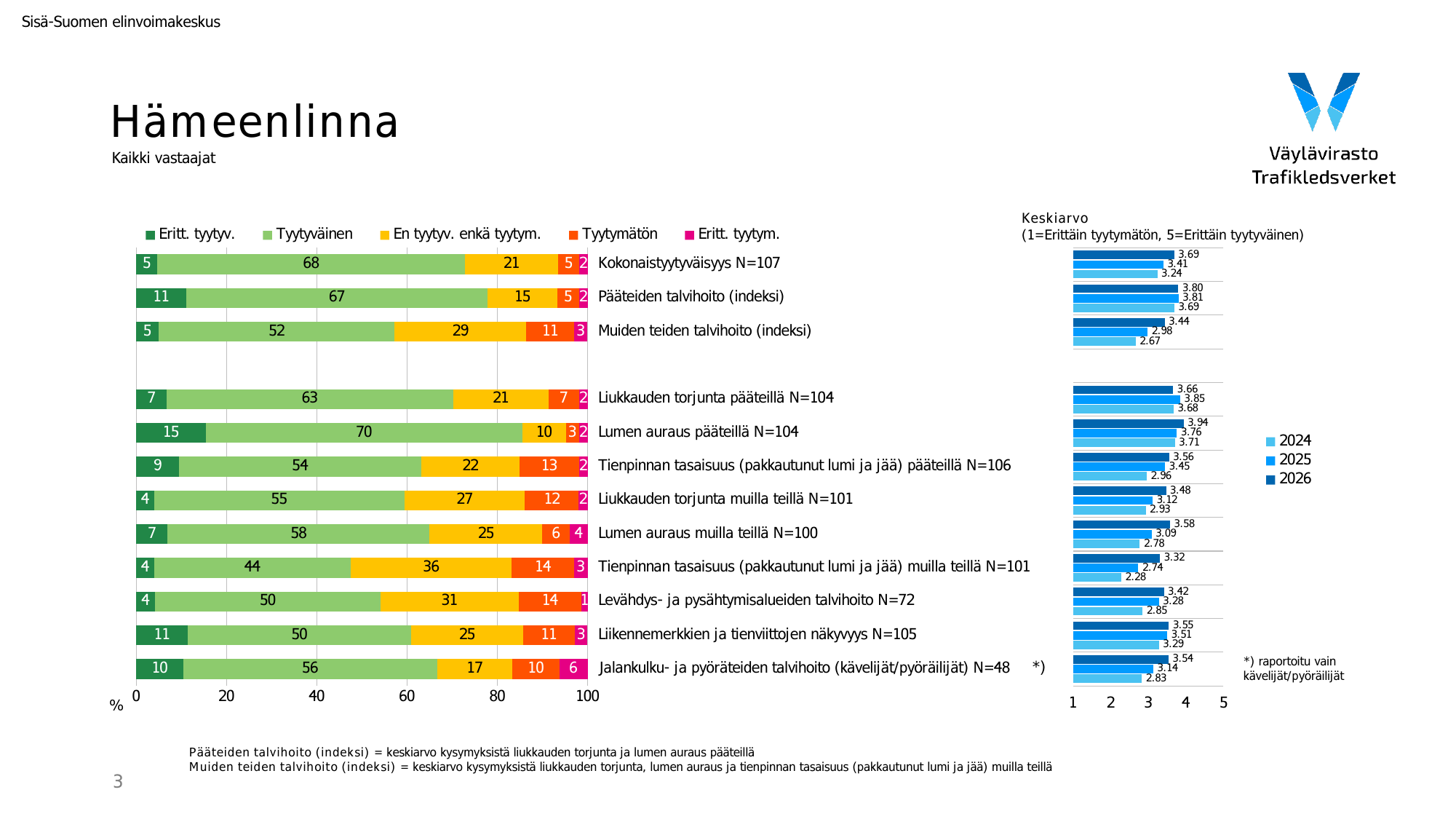

Sisä-Suomen elinvoimakeskus
# Hämeenlinna
Kaikki vastaajat
Keskiarvo
(1=Erittäin tyytymätön, 5=Erittäin tyytyväinen)

### Chart

| Category | Eritt. tyytyv. | Tyytyväinen | En tyytyv. enkä tyytym. | Tyytymätön | Eritt. tyytym. |
|---|---|---|---|---|---|
| Kokonaistyytyväisyys N=107 | 4.672897196261682 | 68.22429906542055 | 20.5607476635514 | 4.672897196261682 | 1.8691588785046727 |
| Pääteiden talvihoito (indeksi) | 11.057692307692308 | 66.82692307692308 | 15.384615384615385 | 4.8076923076923075 | 1.9230769230769231 |
| Muiden teiden talvihoito (indeksi) | 4.966887417218543 | 52.317880794701985 | 29.13907284768212 | 10.596026490066226 | 2.980132450331126 |
|  | None | None | None | None | None |
| Liukkauden torjunta pääteillä N=104 | 6.730769230769231 | 63.46153846153846 | 21.153846153846153 | 6.730769230769231 | 1.9230769230769231 |
| Lumen auraus pääteillä N=104 | 15.384615384615385 | 70.1923076923077 | 9.615384615384617 | 2.8846153846153846 | 1.9230769230769231 |
| Tienpinnan tasaisuus (pakkautunut lumi ja jää) pääteillä N=106 | 9.433962264150944 | 53.77358490566038 | 21.69811320754717 | 13.20754716981132 | 1.8867924528301887 |
| Liukkauden torjunta muilla teillä N=101 | 3.9603960396039604 | 55.44554455445545 | 26.732673267326735 | 11.881188118811881 | 1.9801980198019802 |
| Lumen auraus muilla teillä N=100 | 7.000000000000001 | 57.99999999999999 | 25.0 | 6.0 | 4.0 |
| Tienpinnan tasaisuus (pakkautunut lumi ja jää) muilla teillä N=101 | 3.9603960396039604 | 43.56435643564357 | 35.64356435643564 | 13.861386138613863 | 2.9702970297029703 |
| Levähdys- ja pysähtymisalueiden talvihoito N=72 | 4.166666666666666 | 50.0 | 30.555555555555557 | 13.88888888888889 | 1.3888888888888888 |
| Liikennemerkkien ja tienviittojen näkyvyys N=105 | 11.428571428571429 | 49.523809523809526 | 24.761904761904763 | 11.428571428571429 | 2.857142857142857 |
| Jalankulku- ja pyöräteiden talvihoito (kävelijät/pyöräilijät) N=48 | 10.416666666666668 | 56.25 | 16.666666666666664 | 10.416666666666668 | 6.25 |

### Chart

| Category | 2026 | 2025 | 2024 |
|---|---|---|---|
*) raportoitu vain
kävelijät/pyöräilijät
*)
%
Pääteiden talvihoito (indeksi) = keskiarvo kysymyksistä liukkauden torjunta ja lumen auraus pääteillä
Muiden teiden talvihoito (indeksi) = keskiarvo kysymyksistä liukkauden torjunta, lumen auraus ja tienpinnan tasaisuus (pakkautunut lumi ja jää) muilla teillä

3